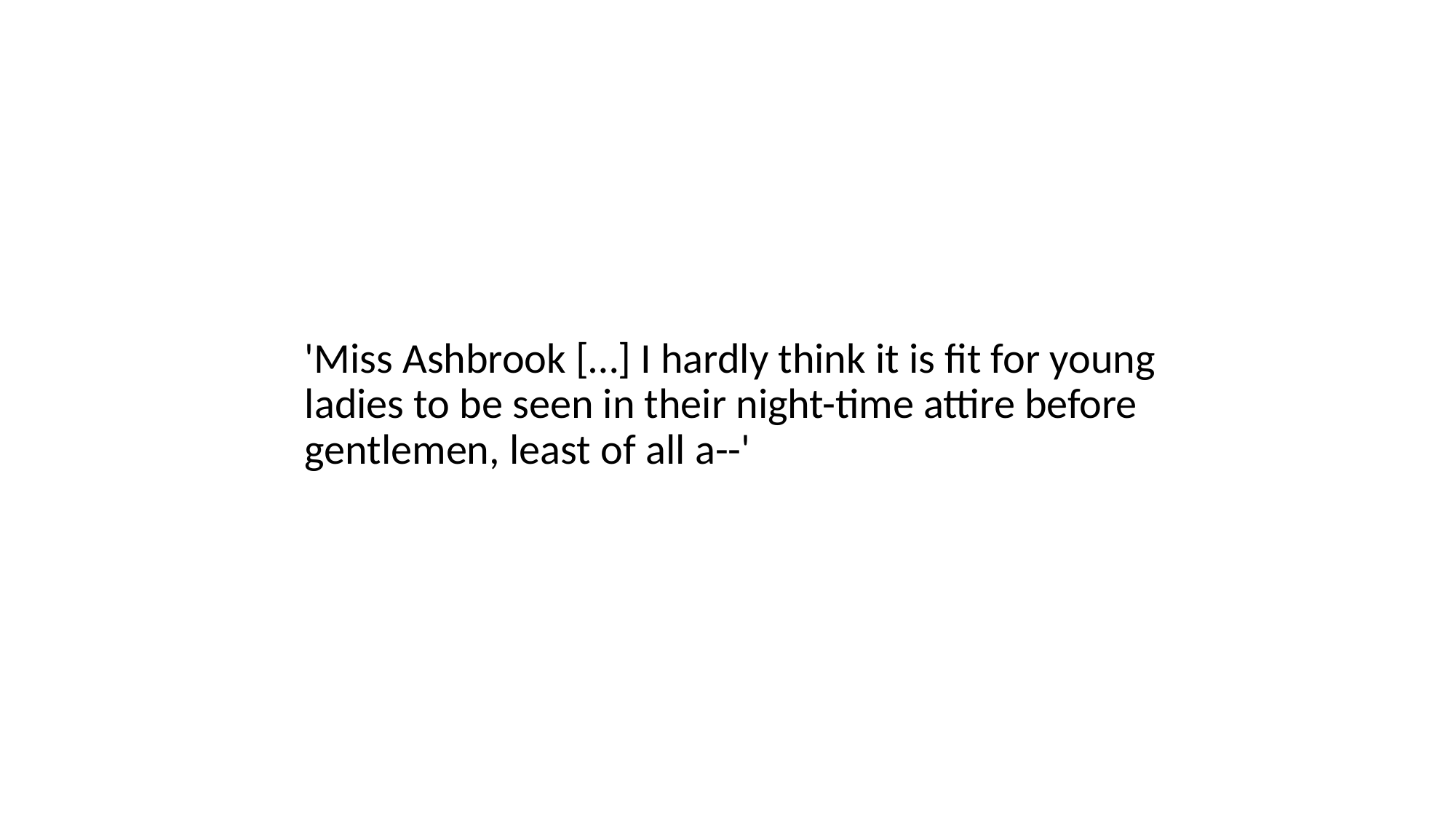

#
'Miss Ashbrook […] I hardly think it is fit for young ladies to be seen in their night-time attire before gentlemen, least of all a--'